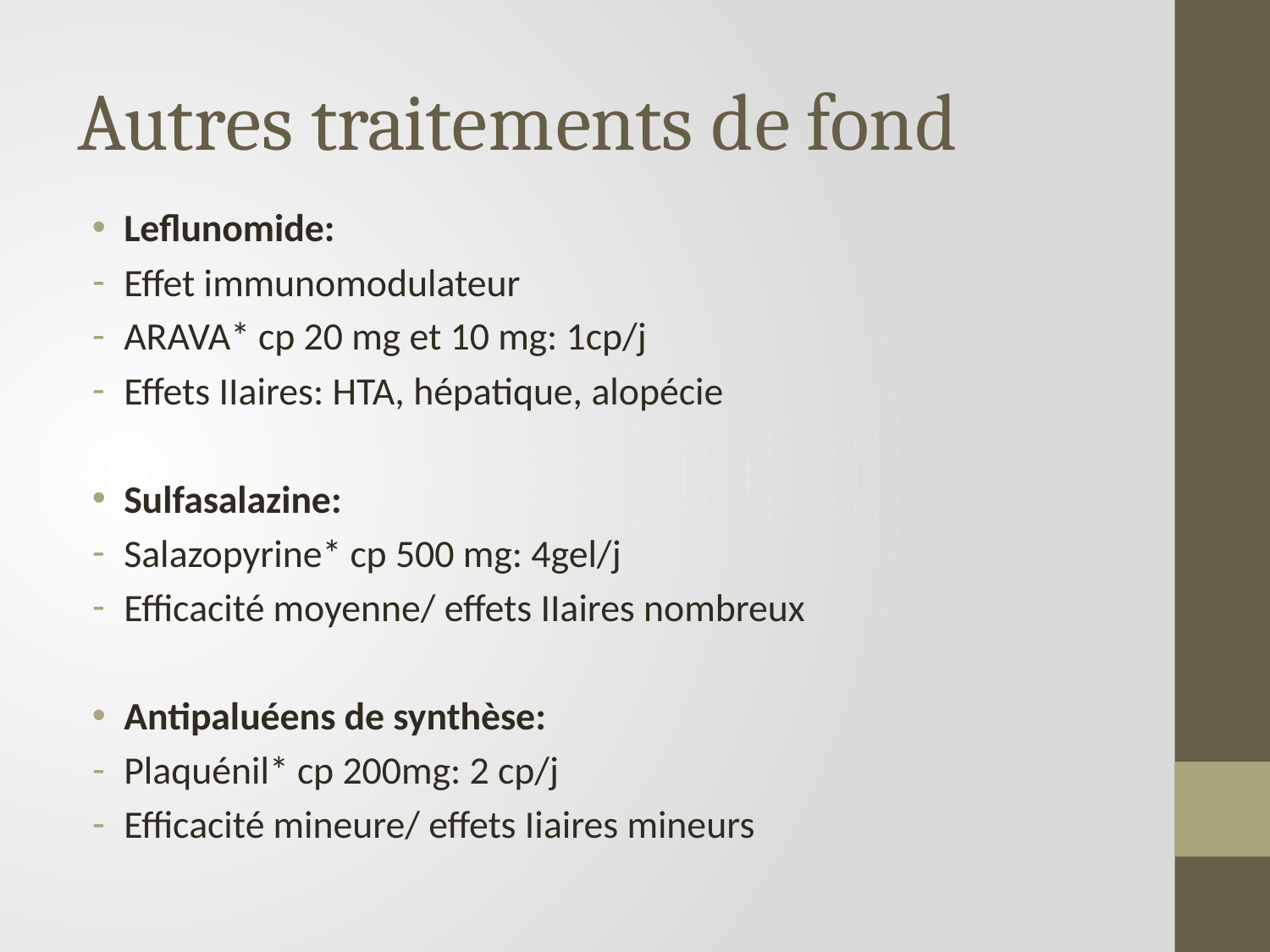

# Autres traitements de fond
Leflunomide:
Effet immunomodulateur
ARAVA* cp 20 mg et 10 mg: 1cp/j
Effets IIaires: HTA, hépatique, alopécie

Sulfasalazine:
Salazopyrine* cp 500 mg: 4gel/j
Efficacité moyenne/ effets IIaires nombreux

Antipaluéens de synthèse:
Plaquénil* cp 200mg: 2 cp/j
Efficacité mineure/ effets Iiaires mineurs